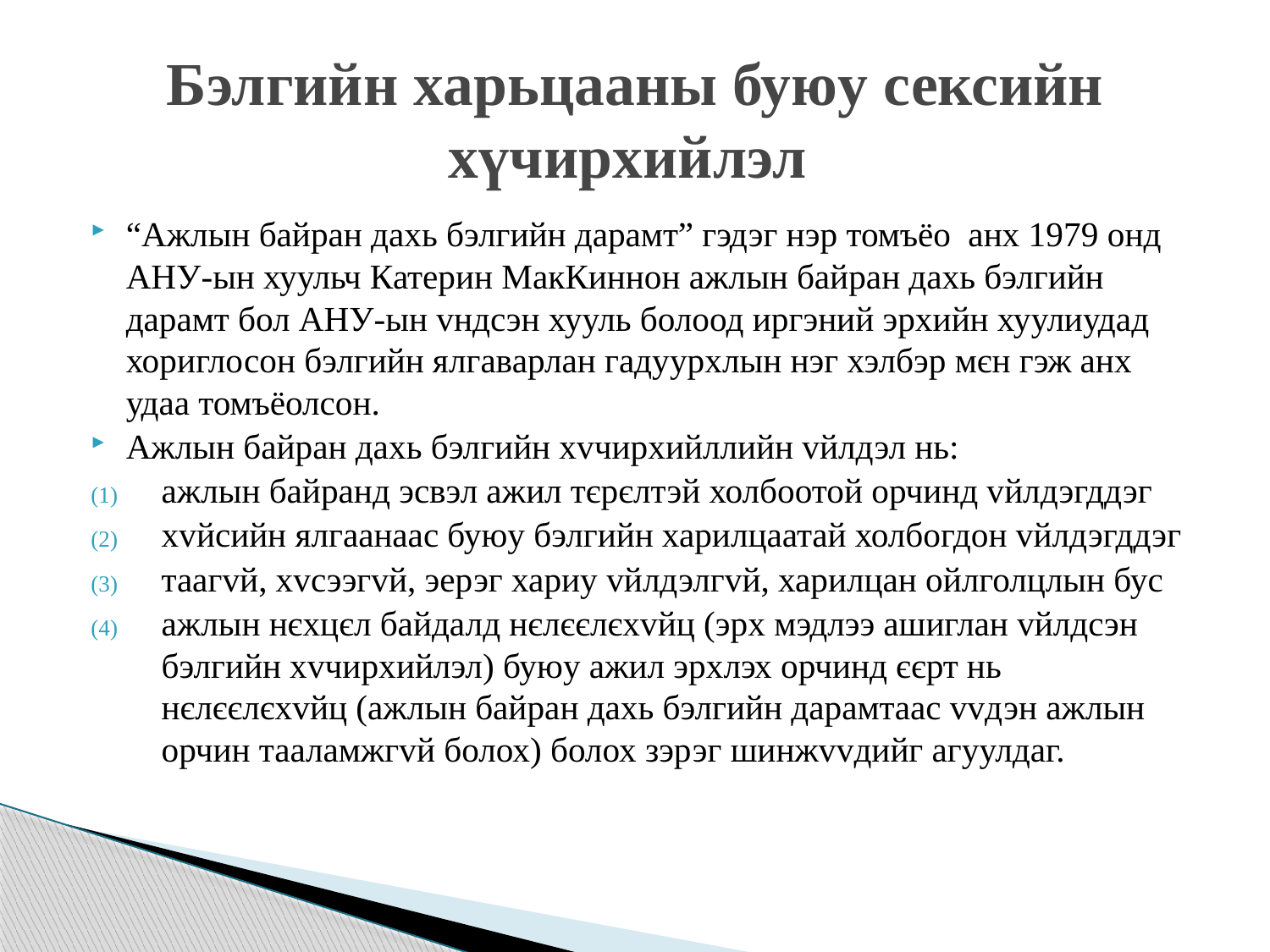

# Бэлгийн харьцааны буюу сексийн хүчирхийлэл
“Ажлын байран дахь бэлгийн дарамт” гэдэг нэр томъёо  анх 1979 онд АНУ-ын хуульч Катерин МакКиннон ажлын байран дахь бэлгийн дарамт бол АНУ-ын vндсэн хууль болоод иргэний эрхийн хуулиудад хориглосон бэлгийн ялгаварлан гадуурхлын нэг хэлбэр мєн гэж анх удаа томъёолсон.
Ажлын байран дахь бэлгийн хvчирхийллийн vйлдэл нь:
ажлын байранд эсвэл ажил тєрєлтэй холбоотой орчинд vйлдэгддэг
хvйсийн ялгаанаас буюу бэлгийн харилцаатай холбогдон vйлдэгддэг
таагvй, хvсээгvй, эерэг хариу vйлдэлгvй, харилцан ойлголцлын бус
ажлын нєхцєл байдалд нєлєєлєхvйц (эрх мэдлээ ашиглан vйлдсэн бэлгийн хvчирхийлэл) буюу ажил эрхлэх орчинд єєрт нь нєлєєлєхvйц (ажлын байран дахь бэлгийн дарамтаас vvдэн ажлын орчин тааламжгvй болох) болох зэрэг шинжvvдийг агуулдаг.